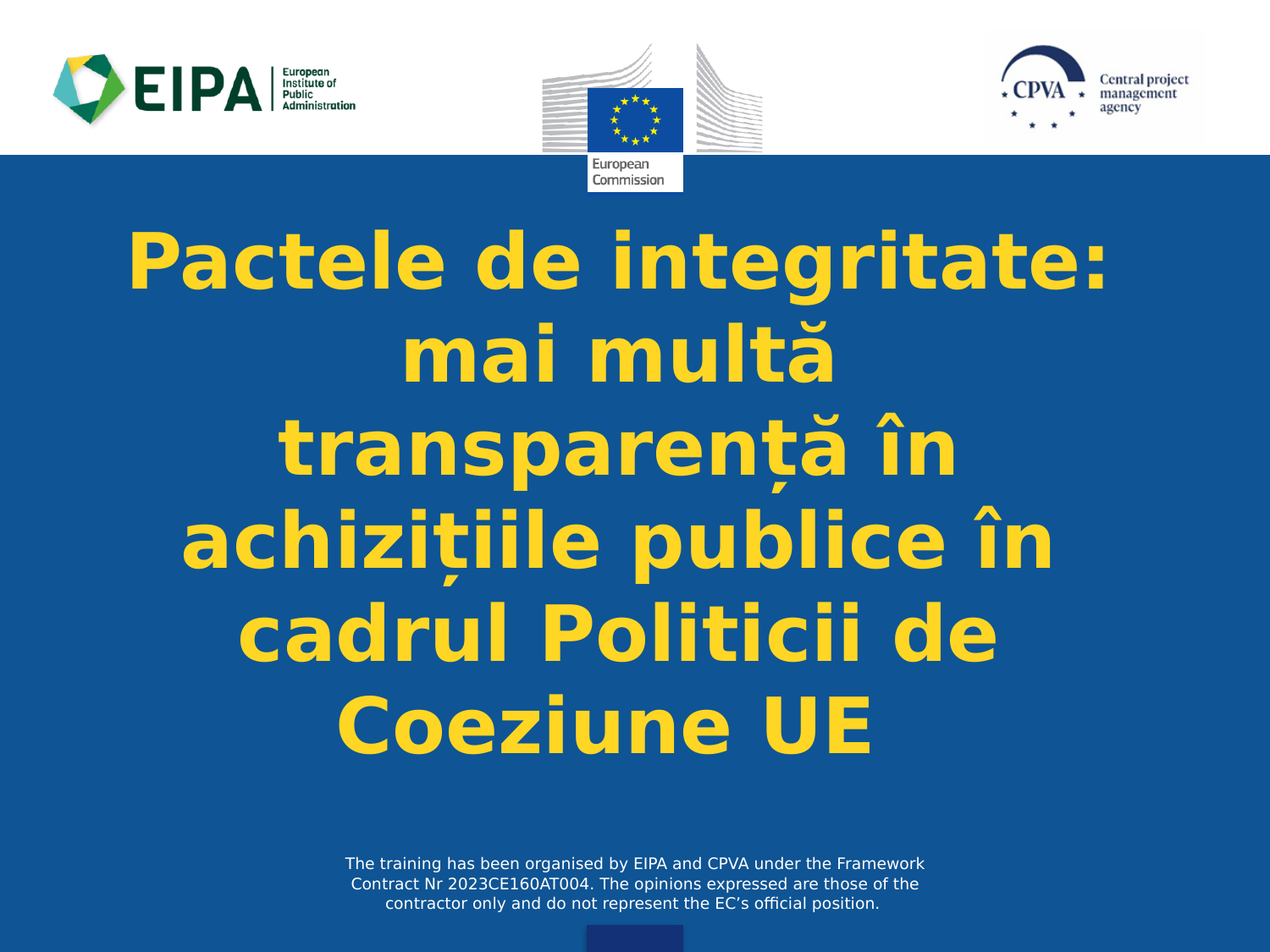

# Pactele de integritate: mai multă transparență în achizițiile publice în cadrul Politicii de Coeziune UE